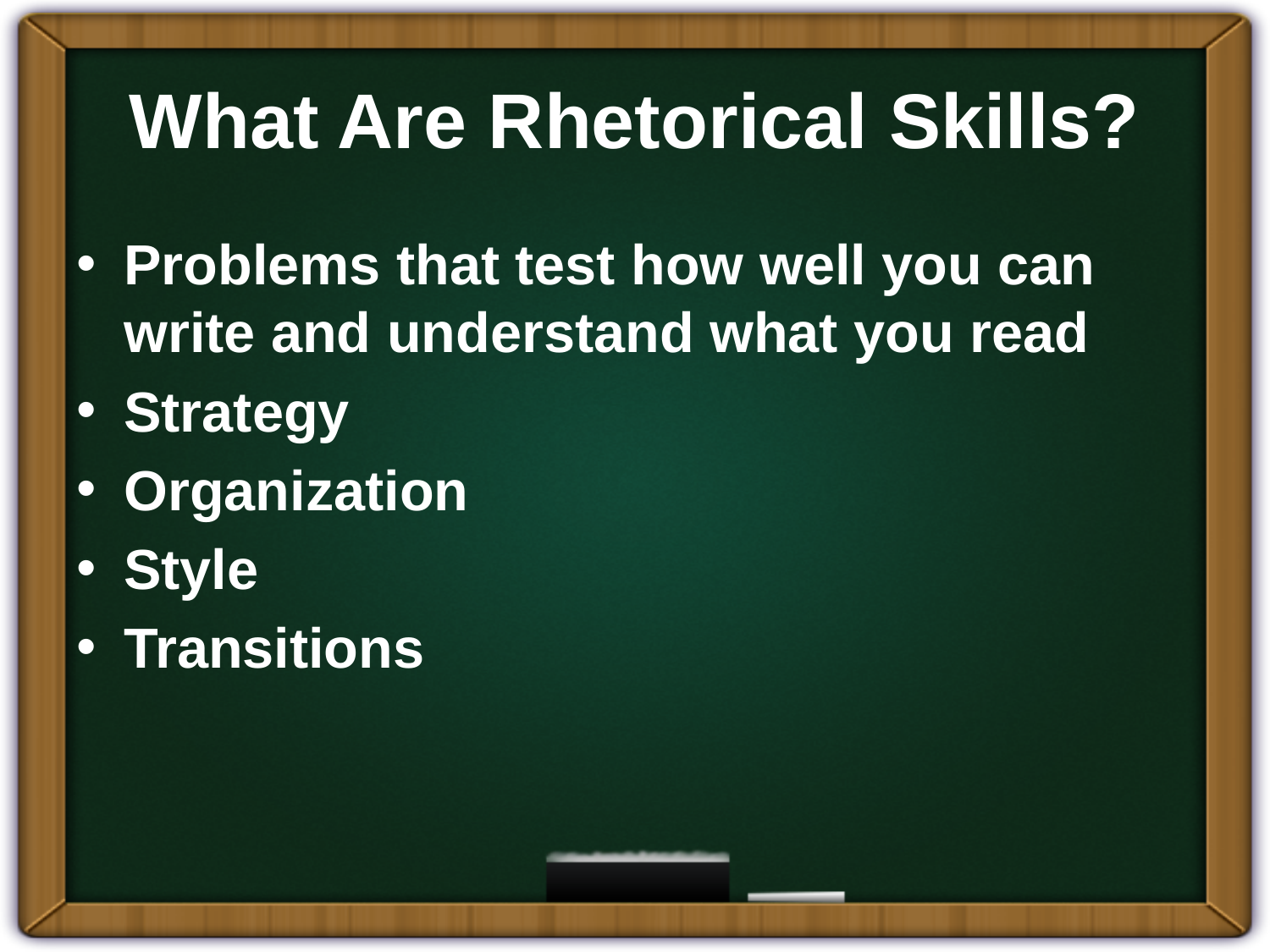

# What Are Rhetorical Skills?
Problems that test how well you can write and understand what you read
Strategy
Organization
Style
Transitions